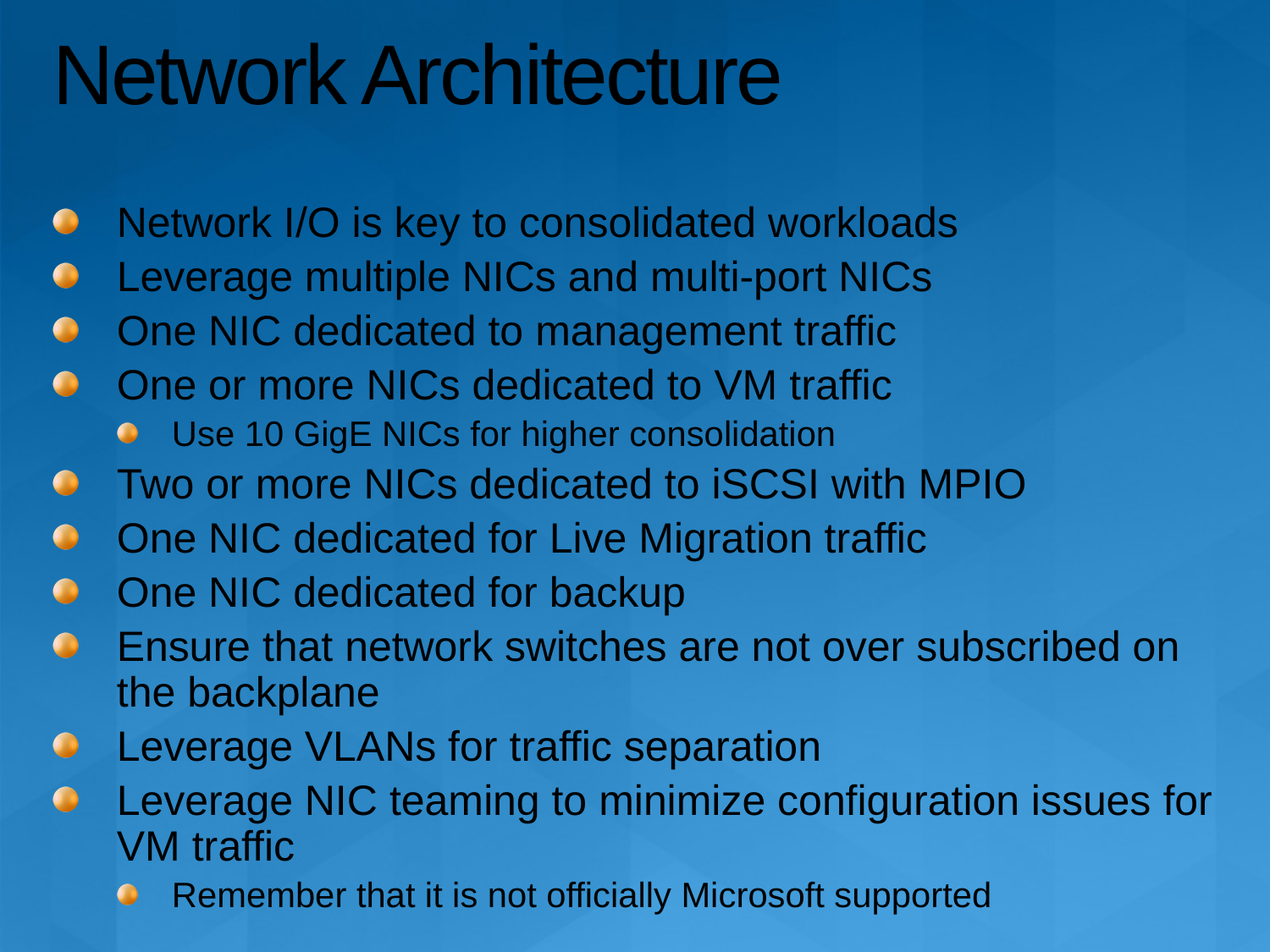

# Network Architecture
Network I/O is key to consolidated workloads
Leverage multiple NICs and multi-port NICs
One NIC dedicated to management traffic
One or more NICs dedicated to VM traffic
Use 10 GigE NICs for higher consolidation
Two or more NICs dedicated to iSCSI with MPIO
One NIC dedicated for Live Migration traffic
One NIC dedicated for backup
Ensure that network switches are not over subscribed on the backplane
Leverage VLANs for traffic separation
Leverage NIC teaming to minimize configuration issues for VM traffic
Remember that it is not officially Microsoft supported